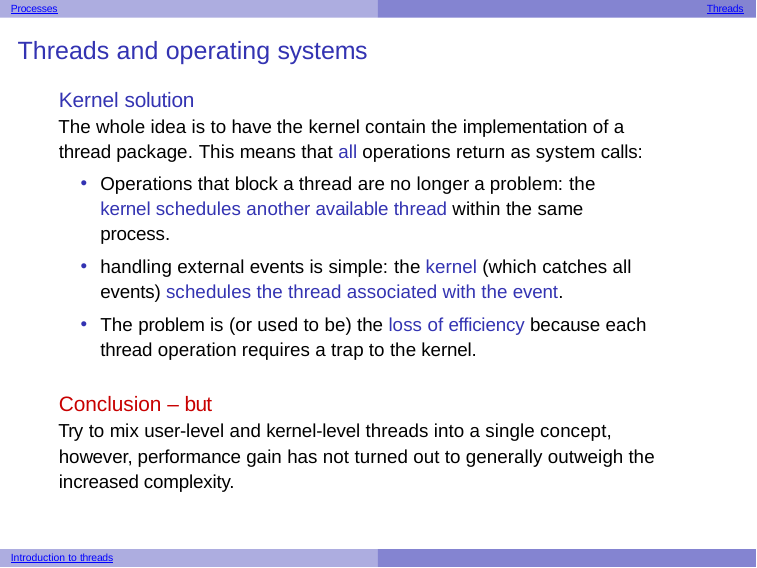

Processes
Threads
Threads and operating systems
Kernel solution
The whole idea is to have the kernel contain the implementation of a thread package. This means that all operations return as system calls:
Operations that block a thread are no longer a problem: the kernel schedules another available thread within the same process.
handling external events is simple: the kernel (which catches all events) schedules the thread associated with the event.
The problem is (or used to be) the loss of efficiency because each thread operation requires a trap to the kernel.

Conclusion – but
Try to mix user-level and kernel-level threads into a single concept, however, performance gain has not turned out to generally outweigh the increased complexity.

Introduction to threads